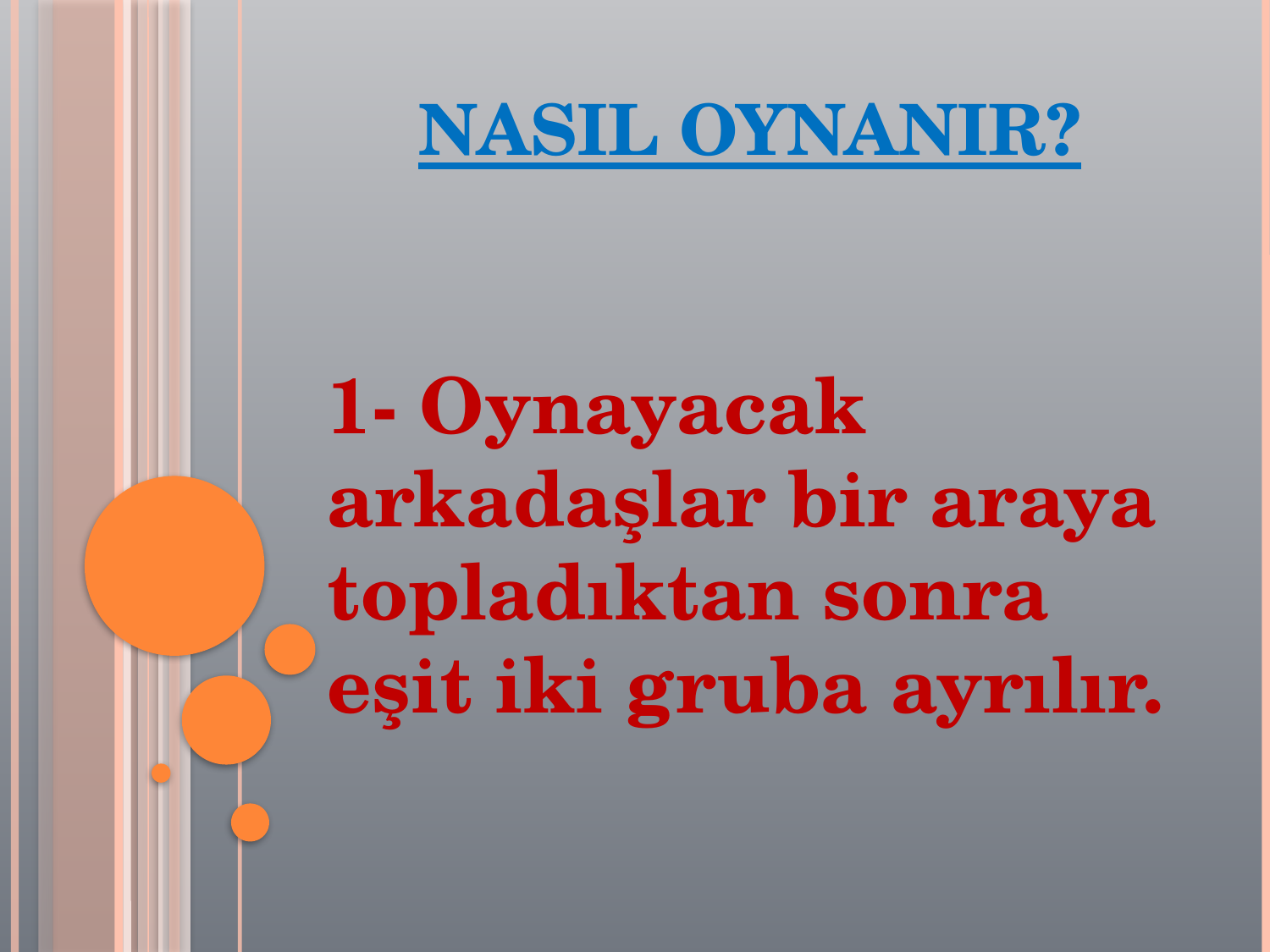

# NASIL OYNANIR?

1- Oynayacak arkadaşlar bir araya topladıktan sonra eşit iki gruba ayrılır.